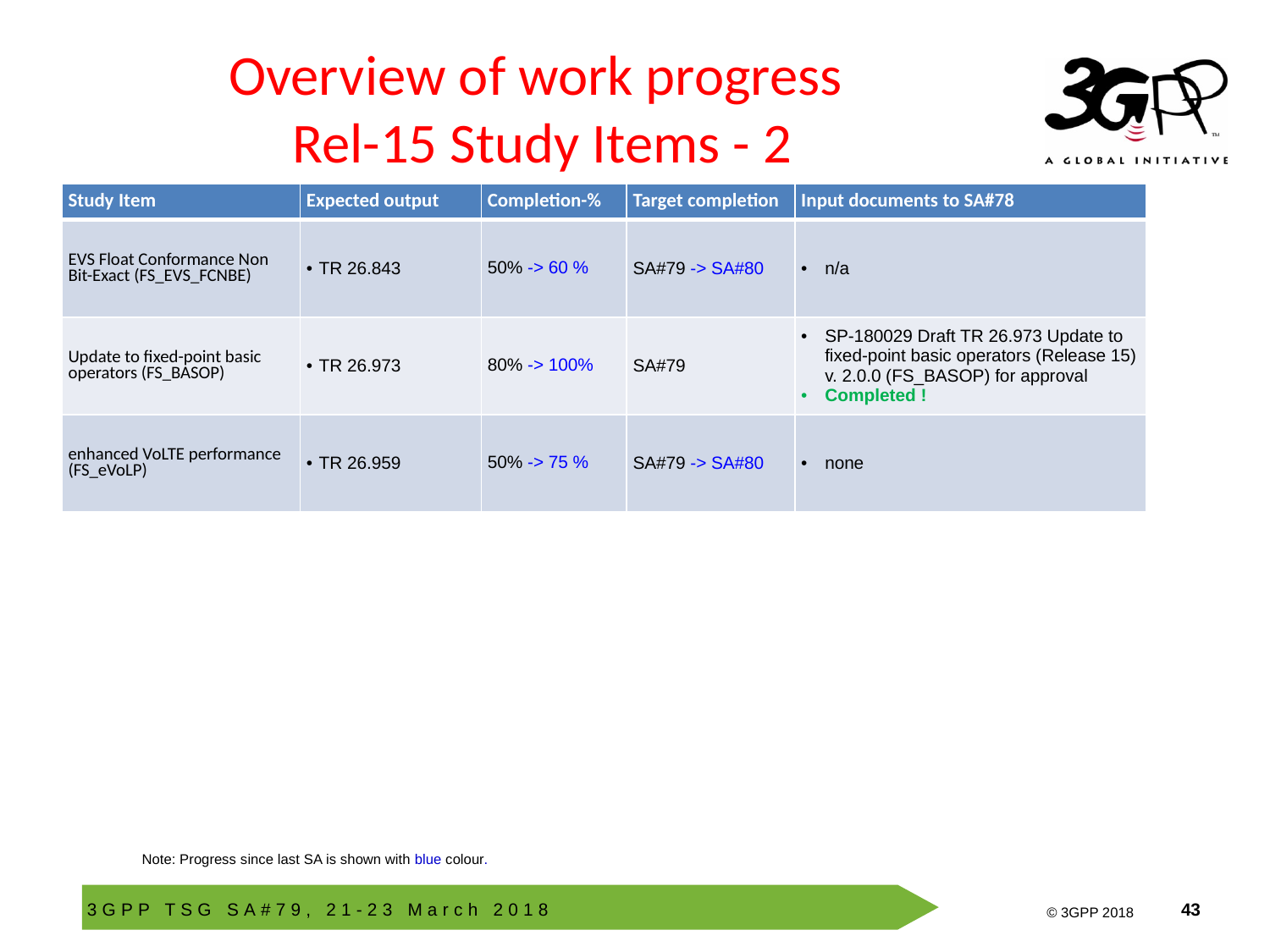

# Overview of work progress Rel-15 Study Items - 2
| Study Item | Expected output | Completion-% | Target completion | Input documents to SA#78 |
| --- | --- | --- | --- | --- |
| EVS Float Conformance Non Bit-Exact (FS\_EVS\_FCNBE) | TR 26.843 | 50% -> 60 % | SA#79 -> SA#80 | n/a |
| Update to fixed-point basic operators (FS\_BASOP) | TR 26.973 | 80% -> 100% | SA#79 | SP-180029 Draft TR 26.973 Update to fixed-point basic operators (Release 15) v. 2.0.0 (FS\_BASOP) for approval Completed ! |
| enhanced VoLTE performance (FS\_eVoLP) | TR 26.959 | 50% -> 75 % | SA#79 -> SA#80 | none |

Note: Progress since last SA is shown with blue colour.